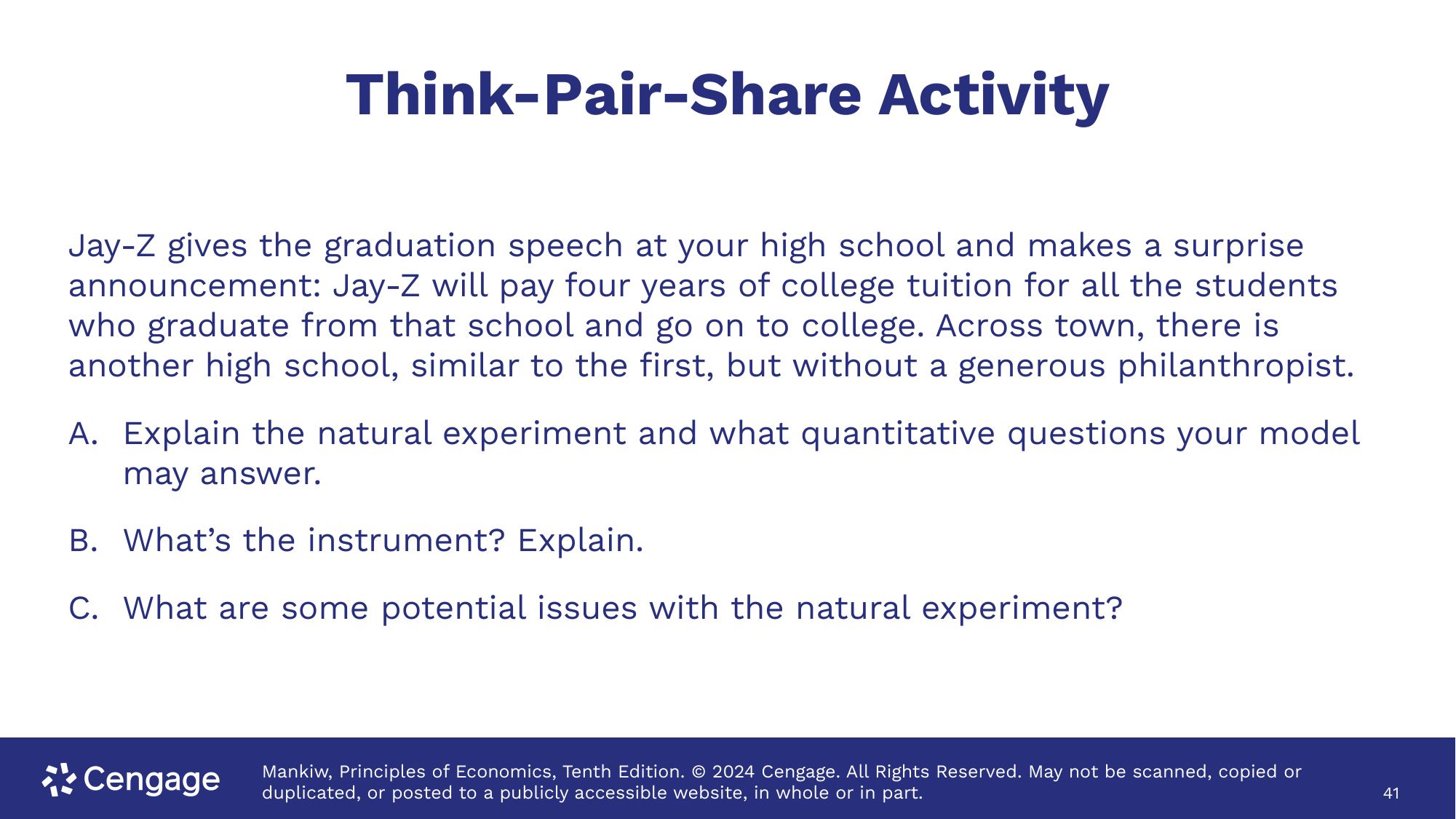

# Think-Pair-Share Activity
Jay-Z gives the graduation speech at your high school and makes a surprise announcement: Jay-Z will pay four years of college tuition for all the students who graduate from that school and go on to college. Across town, there is another high school, similar to the first, but without a generous philanthropist.
Explain the natural experiment and what quantitative questions your model may answer.
What’s the instrument? Explain.
What are some potential issues with the natural experiment?